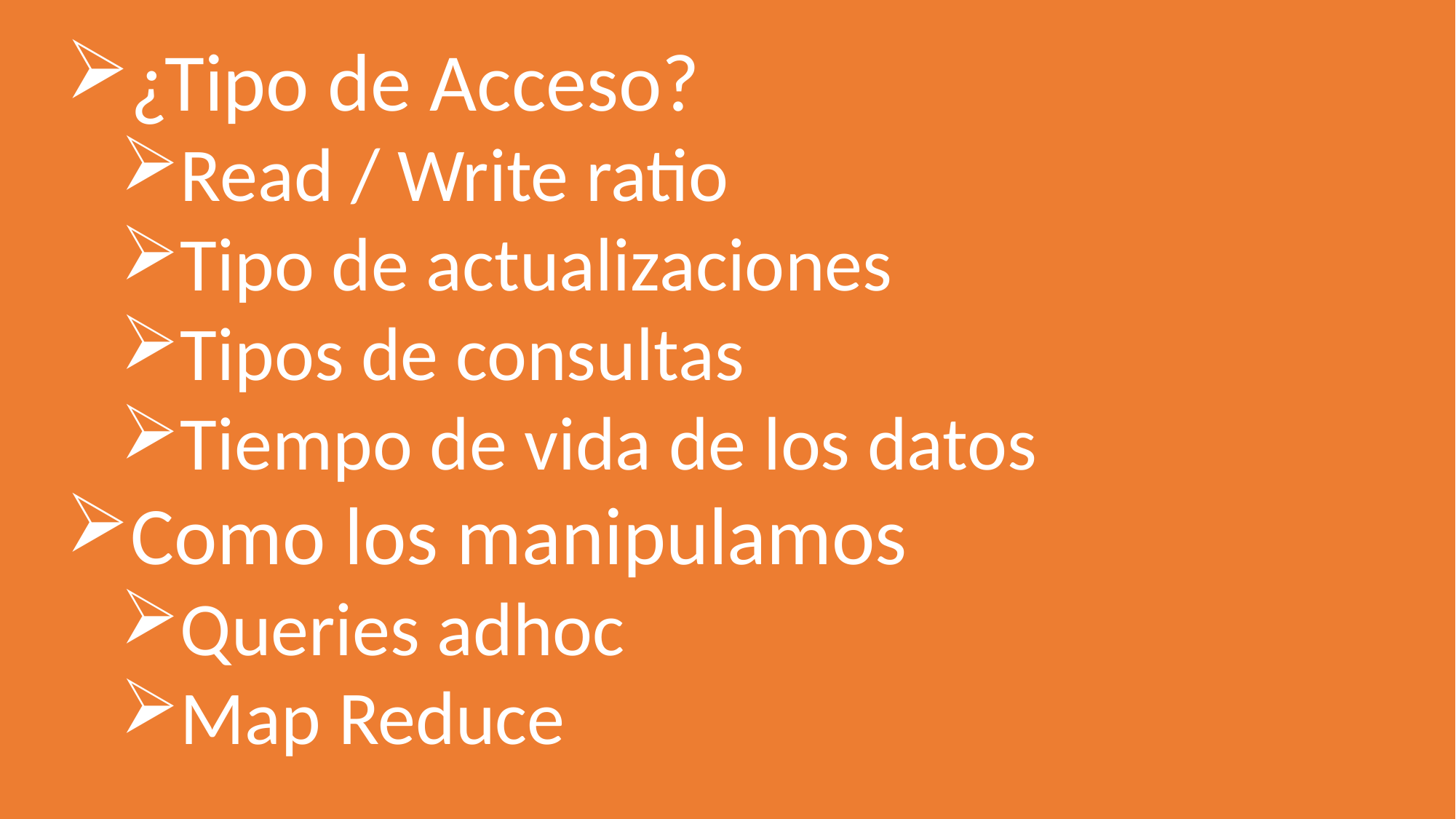

¿Tipo de Acceso?
Read / Write ratio
Tipo de actualizaciones
Tipos de consultas
Tiempo de vida de los datos
Como los manipulamos
Queries adhoc
Map Reduce